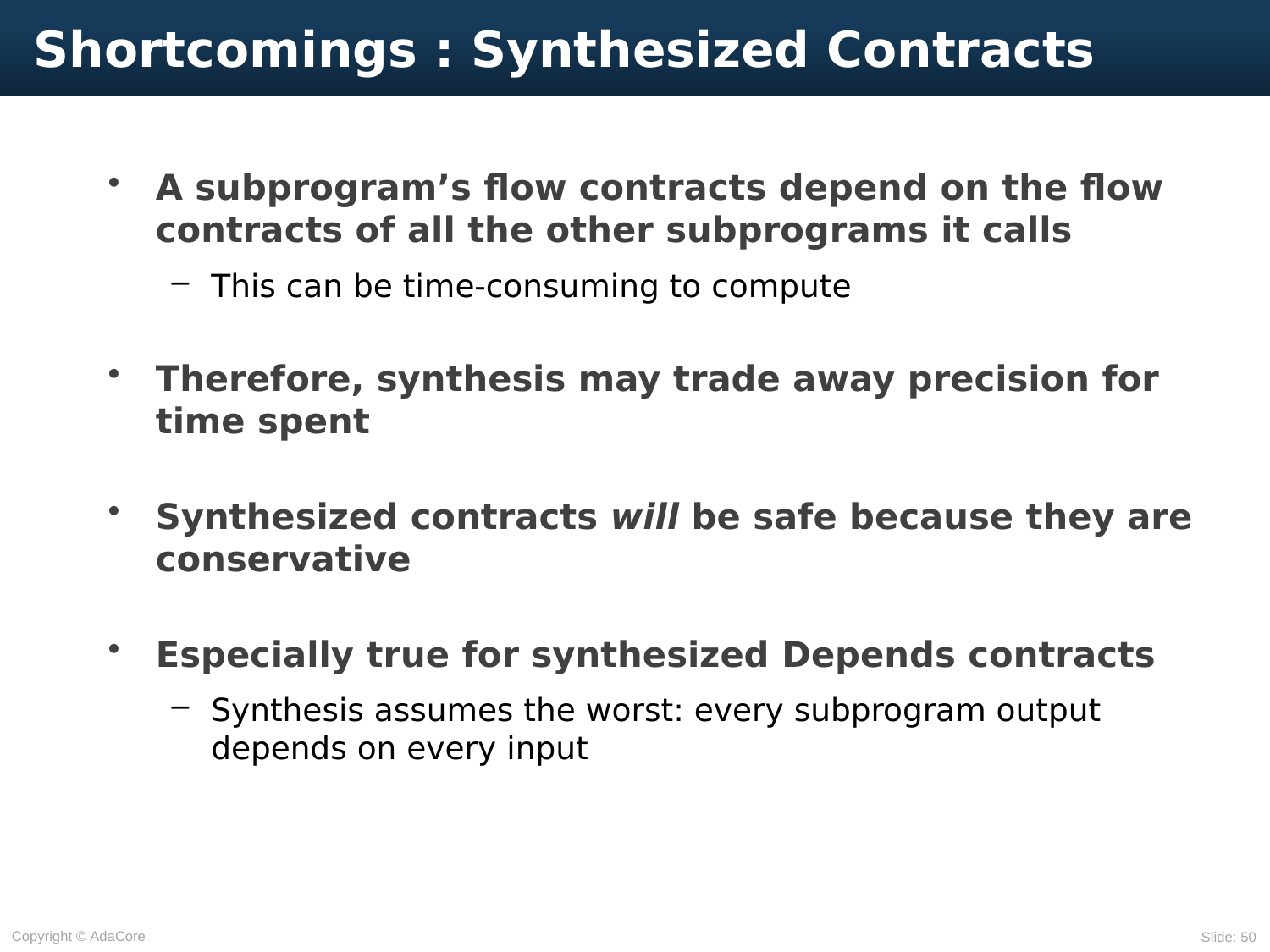

# Shortcomings : Synthesized Contracts
A subprogram’s flow contracts depend on the flow contracts of all the other subprograms it calls
This can be time-consuming to compute
Therefore, synthesis may trade away precision for time spent
Synthesized contracts will be safe because they are conservative
Especially true for synthesized Depends contracts
Synthesis assumes the worst: every subprogram output depends on every input